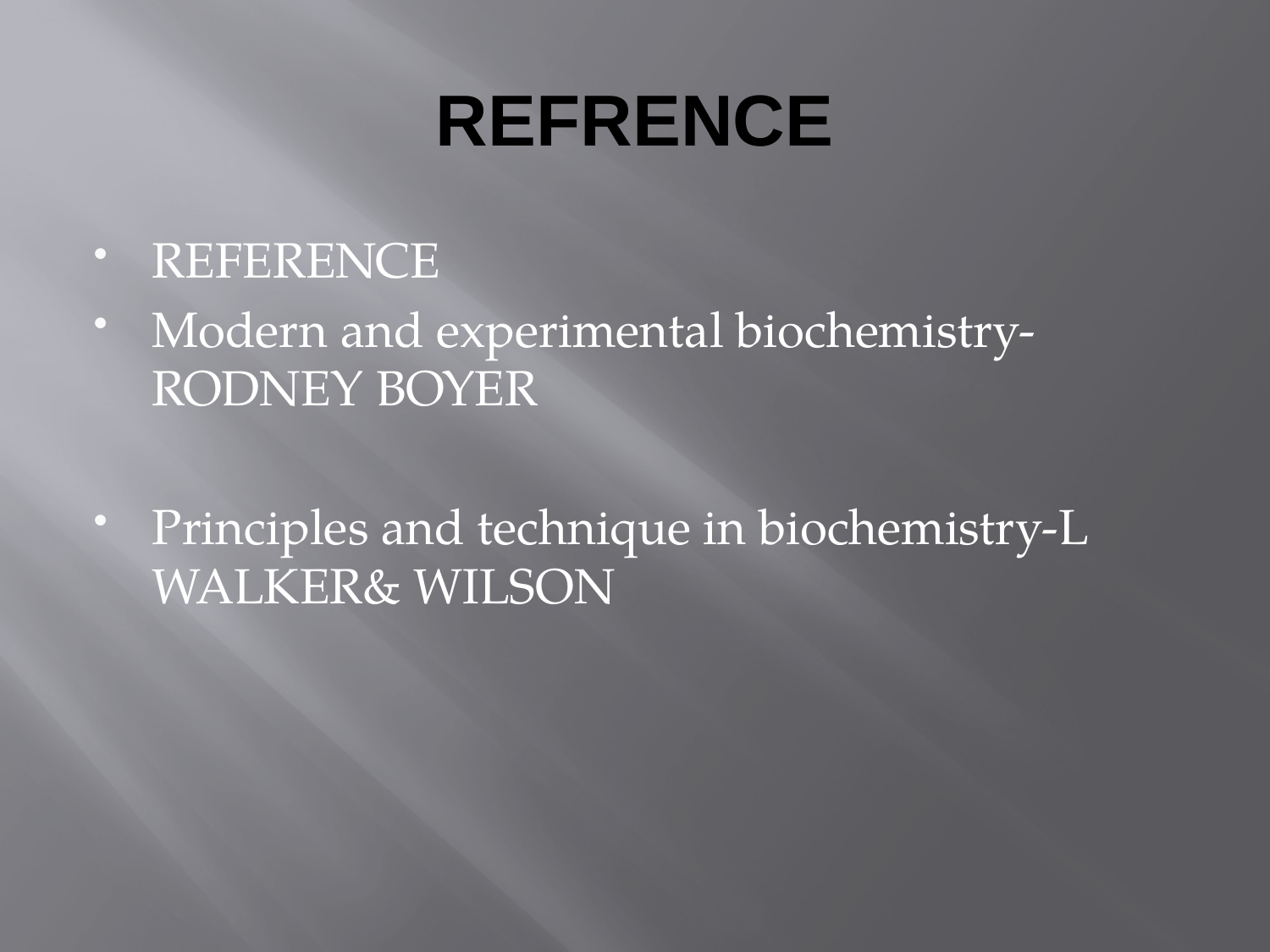

# REFRENCE
REFERENCE
Modern and experimental biochemistry-RODNEY BOYER

Principles and technique in biochemistry-L WALKER& WILSON